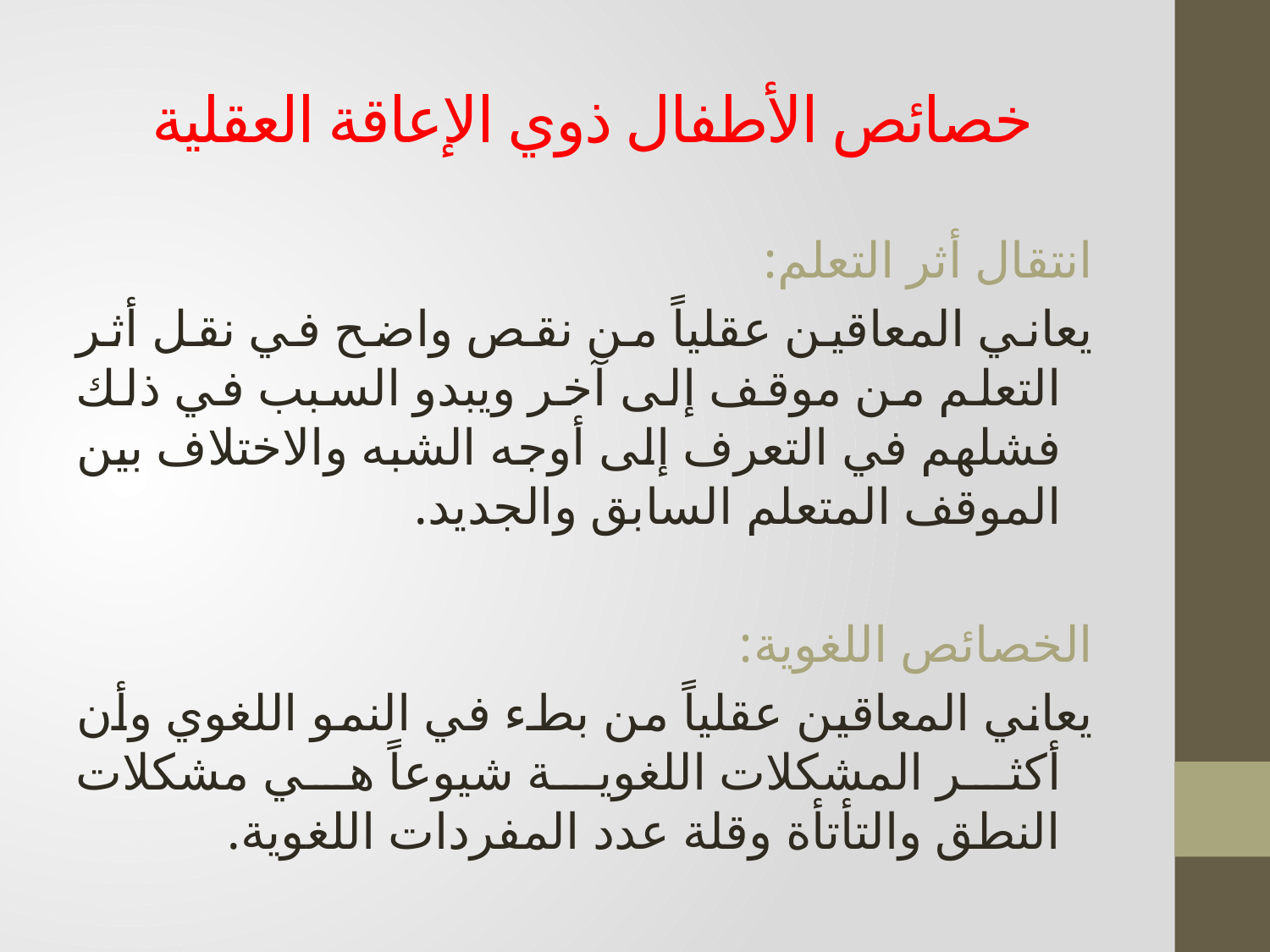

# خصائص الأطفال ذوي الإعاقة العقلية
انتقال أثر التعلم:
يعاني المعاقين عقلياً من نقص واضح في نقل أثر التعلم من موقف إلى آخر ويبدو السبب في ذلك فشلهم في التعرف إلى أوجه الشبه والاختلاف بين الموقف المتعلم السابق والجديد.

الخصائص اللغوية:
يعاني المعاقين عقلياً من بطء في النمو اللغوي وأن أكثر المشكلات اللغوية شيوعاً هي مشكلات النطق والتأتأة وقلة عدد المفردات اللغوية.